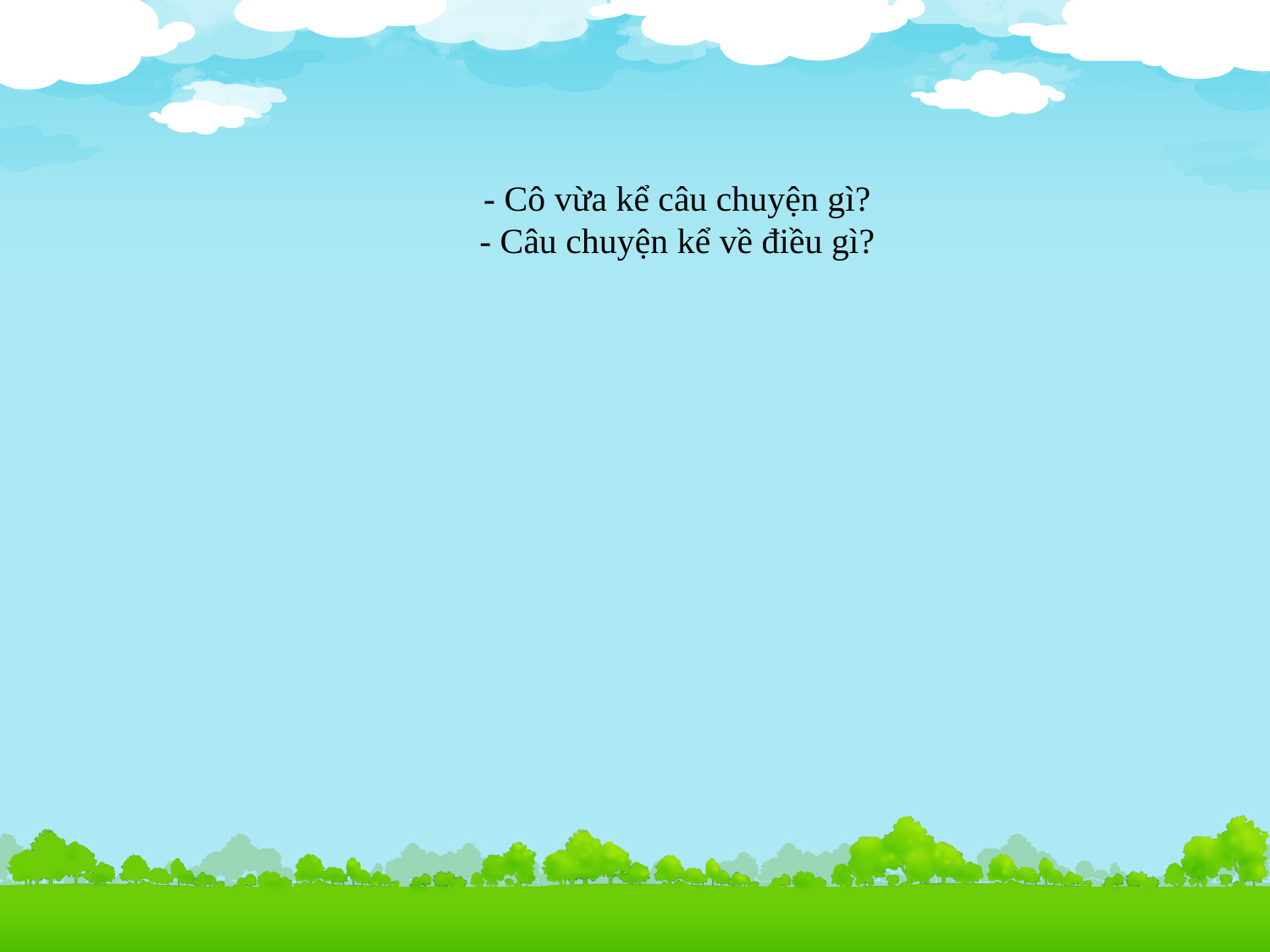

- Cô vừa kể câu chuyện gì?
- Câu chuyện kể về điều gì?